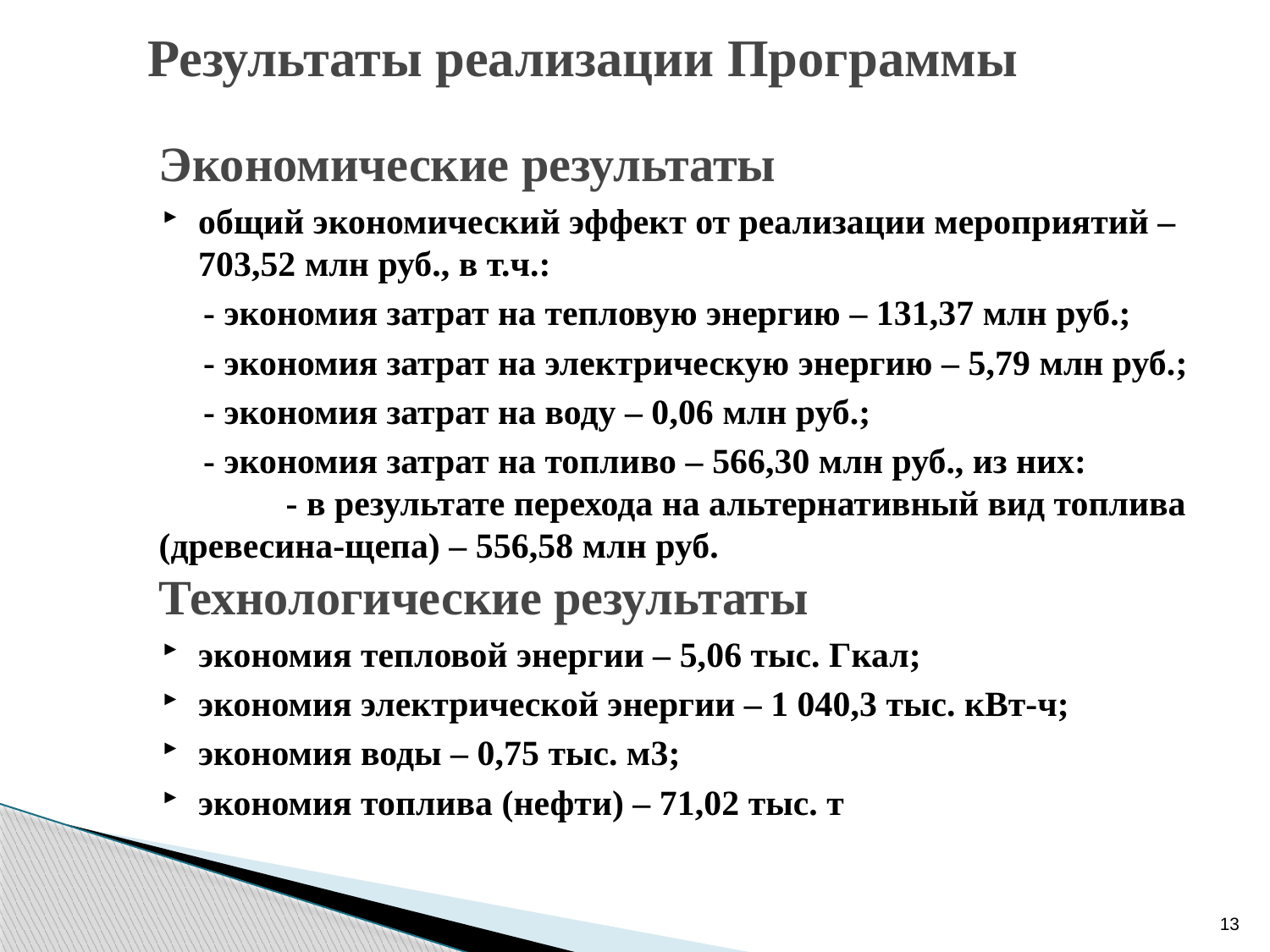

# Результаты реализации Программы
Экономические результаты
общий экономический эффект от реализации мероприятий – 703,52 млн руб., в т.ч.:
     - экономия затрат на тепловую энергию – 131,37 млн руб.;
     - экономия затрат на электрическую энергию – 5,79 млн руб.;
     - экономия затрат на воду – 0,06 млн руб.;
     - экономия затрат на топливо – 566,30 млн руб., из них:		- в результате перехода на альтернативный вид топлива (древесина-щепа) – 556,58 млн руб.
Технологические результаты
экономия тепловой энергии – 5,06 тыс. Гкал;
экономия электрической энергии – 1 040,3 тыс. кВт-ч;
экономия воды – 0,75 тыс. м3;
экономия топлива (нефти) – 71,02 тыс. т

13